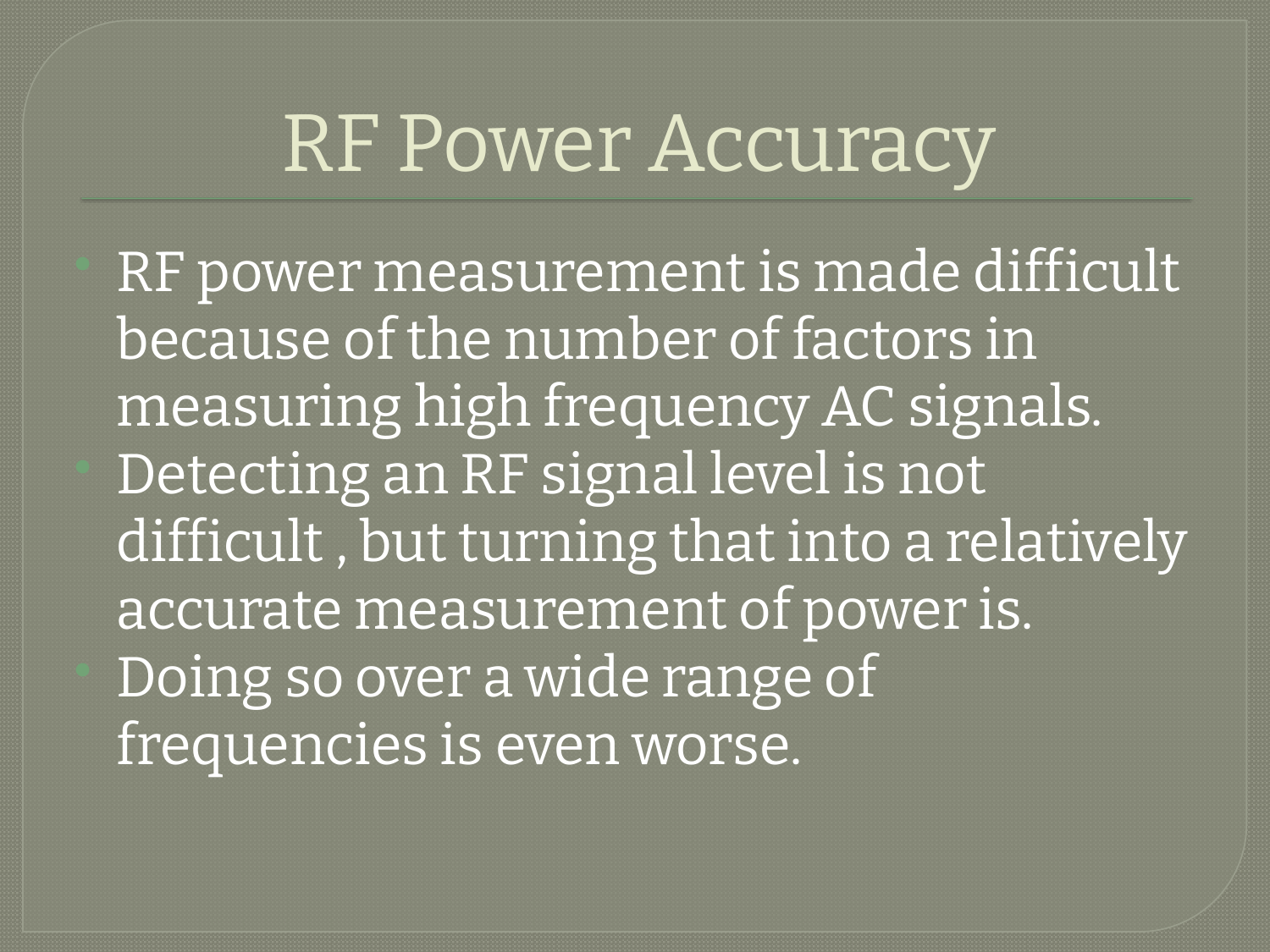

# RF Power Accuracy
RF power measurement is made difficult because of the number of factors in measuring high frequency AC signals.
Detecting an RF signal level is not difficult , but turning that into a relatively accurate measurement of power is.
Doing so over a wide range of frequencies is even worse.